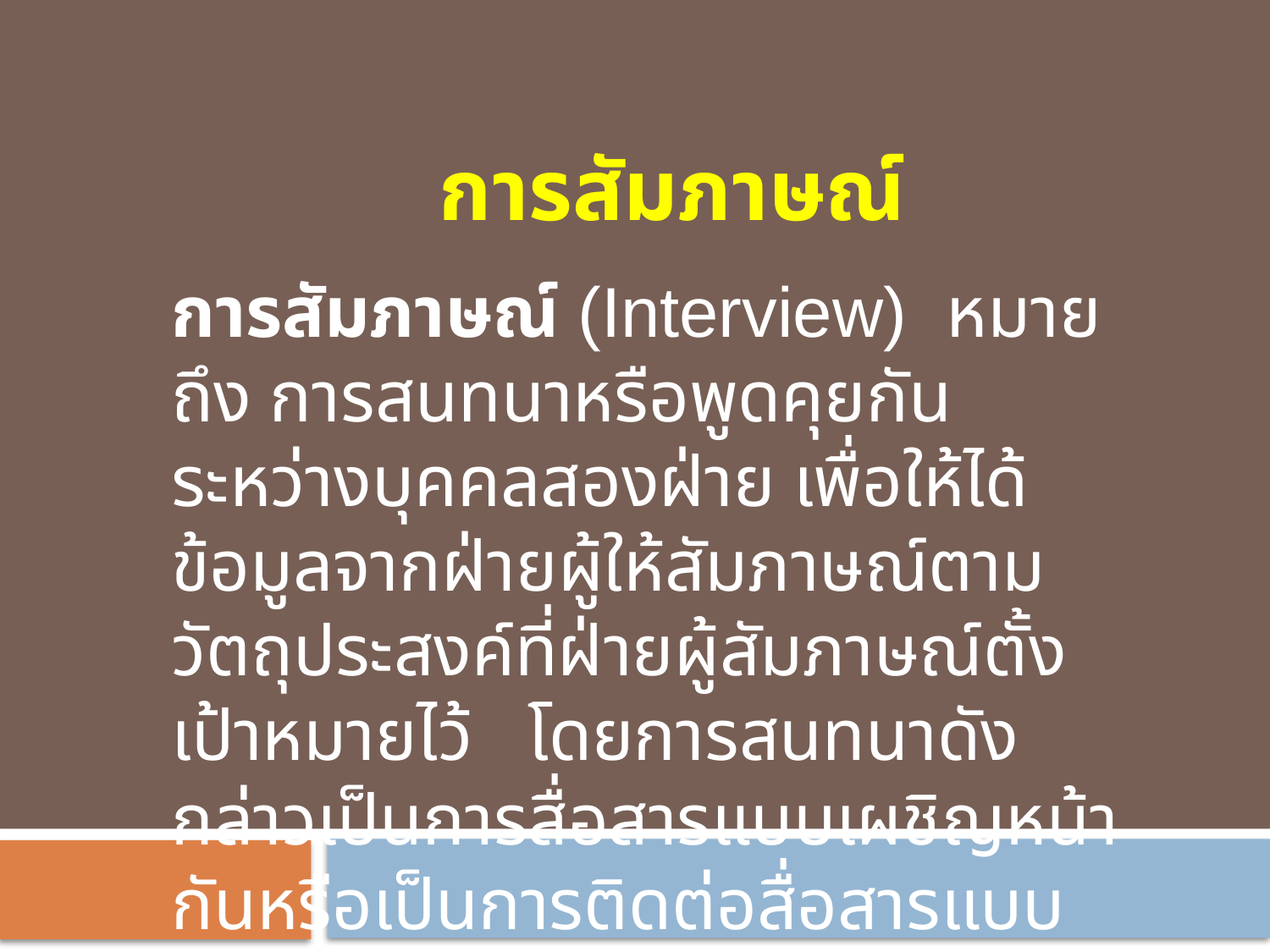

การสัมภาษณ์
การสัมภาษณ์ (Interview)  หมายถึง การสนทนาหรือพูดคุยกันระหว่างบุคคลสองฝ่าย เพื่อให้ได้ข้อมูลจากฝ่ายผู้ให้สัมภาษณ์ตามวัตถุประสงค์ที่ฝ่ายผู้สัมภาษณ์ตั้งเป้าหมายไว้   โดยการสนทนาดังกล่าวเป็นการสื่อสารแบบเผชิญหน้ากันหรือเป็นการติดต่อสื่อสารแบบสองทาง